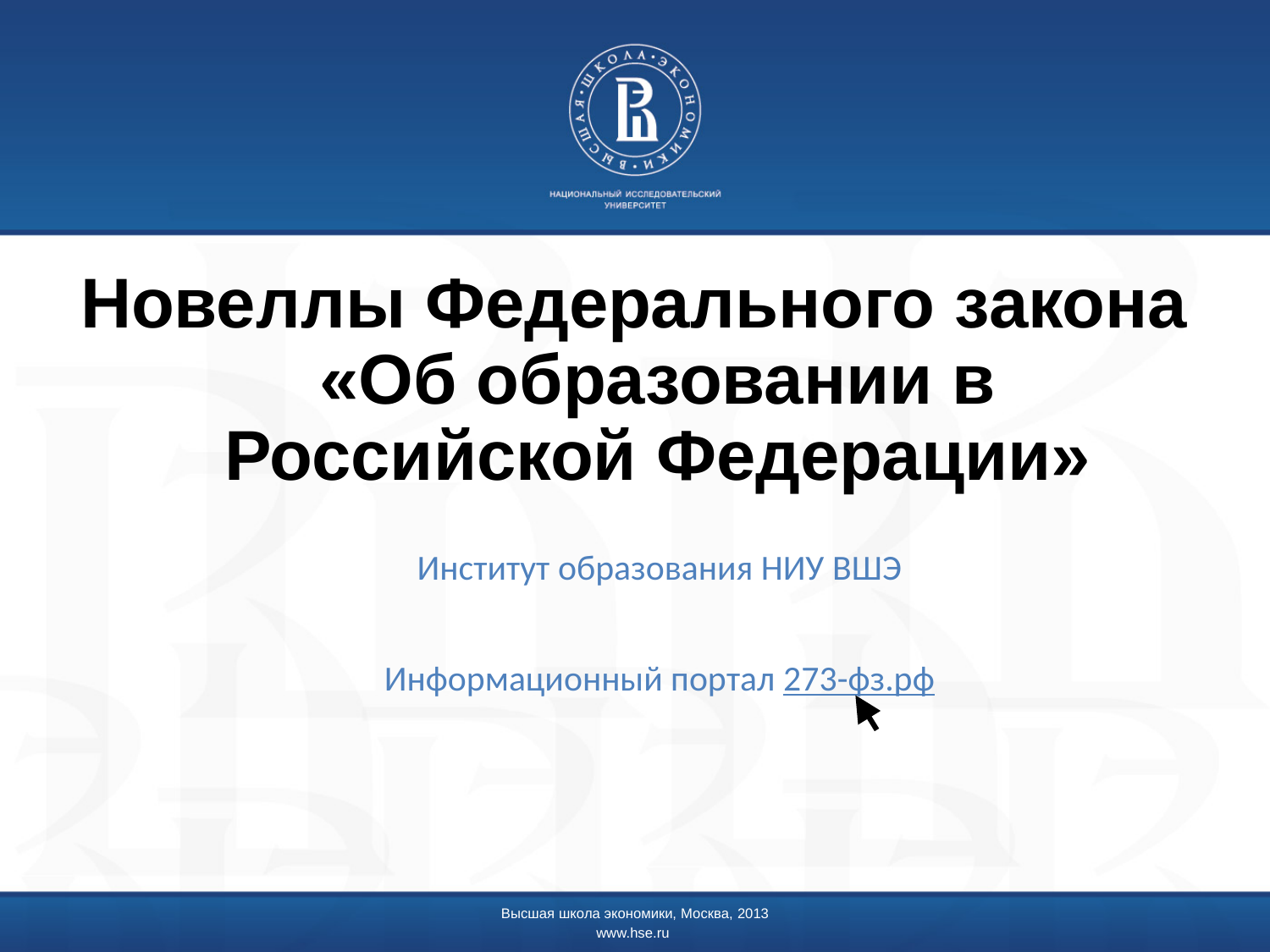

Новеллы Федерального закона «Об образовании в Российской Федерации»
Институт образования НИУ ВШЭ

Информационный портал 273-фз.рф

Высшая школа экономики, Москва, 2013
www.hse.ru